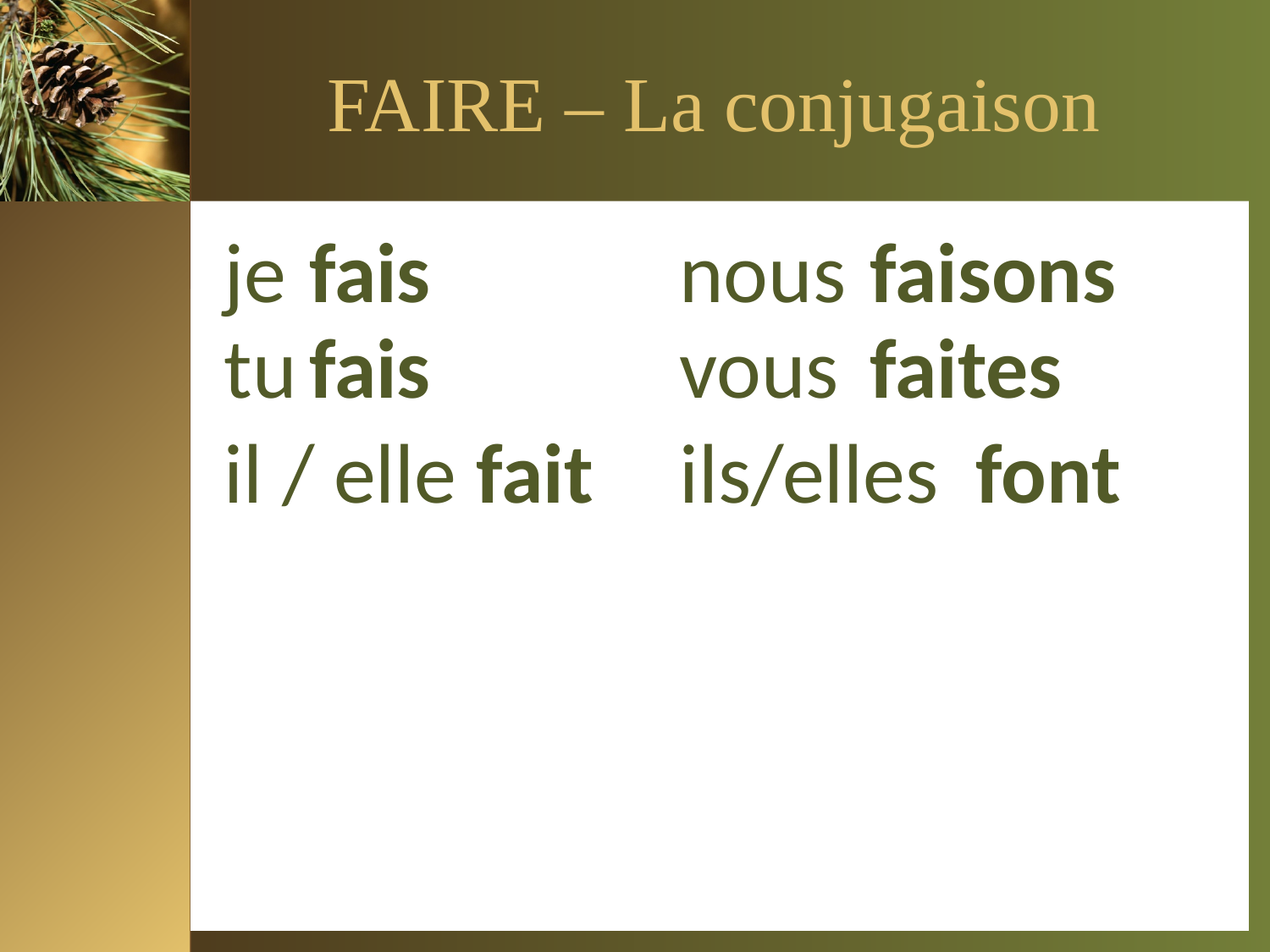

# FAIRE – La conjugaison
je
fais
nous
faisons
tu
fais
vous
faites
il / elle
fait
ils/elles
font